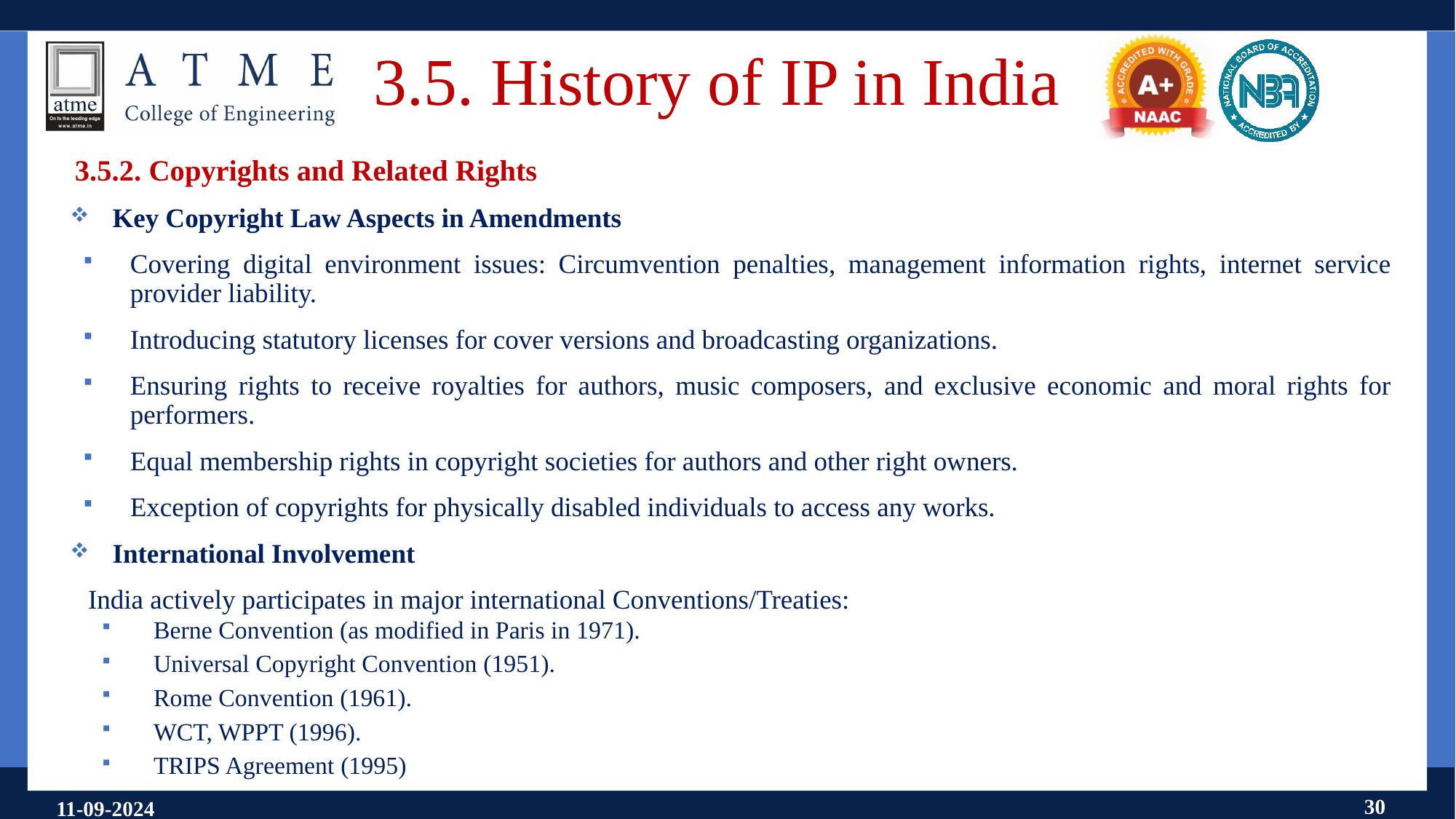

# 3.5. History of IP in India
3.5.2. Copyrights and Related Rights
Key Copyright Law Aspects in Amendments
Covering digital environment issues: Circumvention penalties, management information rights, internet service provider liability.
Introducing statutory licenses for cover versions and broadcasting organizations.
Ensuring rights to receive royalties for authors, music composers, and exclusive economic and moral rights for performers.
Equal membership rights in copyright societies for authors and other right owners.
Exception of copyrights for physically disabled individuals to access any works.
International Involvement
  India actively participates in major international Conventions/Treaties:
Berne Convention (as modified in Paris in 1971).
Universal Copyright Convention (1951).
Rome Convention (1961).
WCT, WPPT (1996).
TRIPS Agreement (1995)
30
11-09-2024